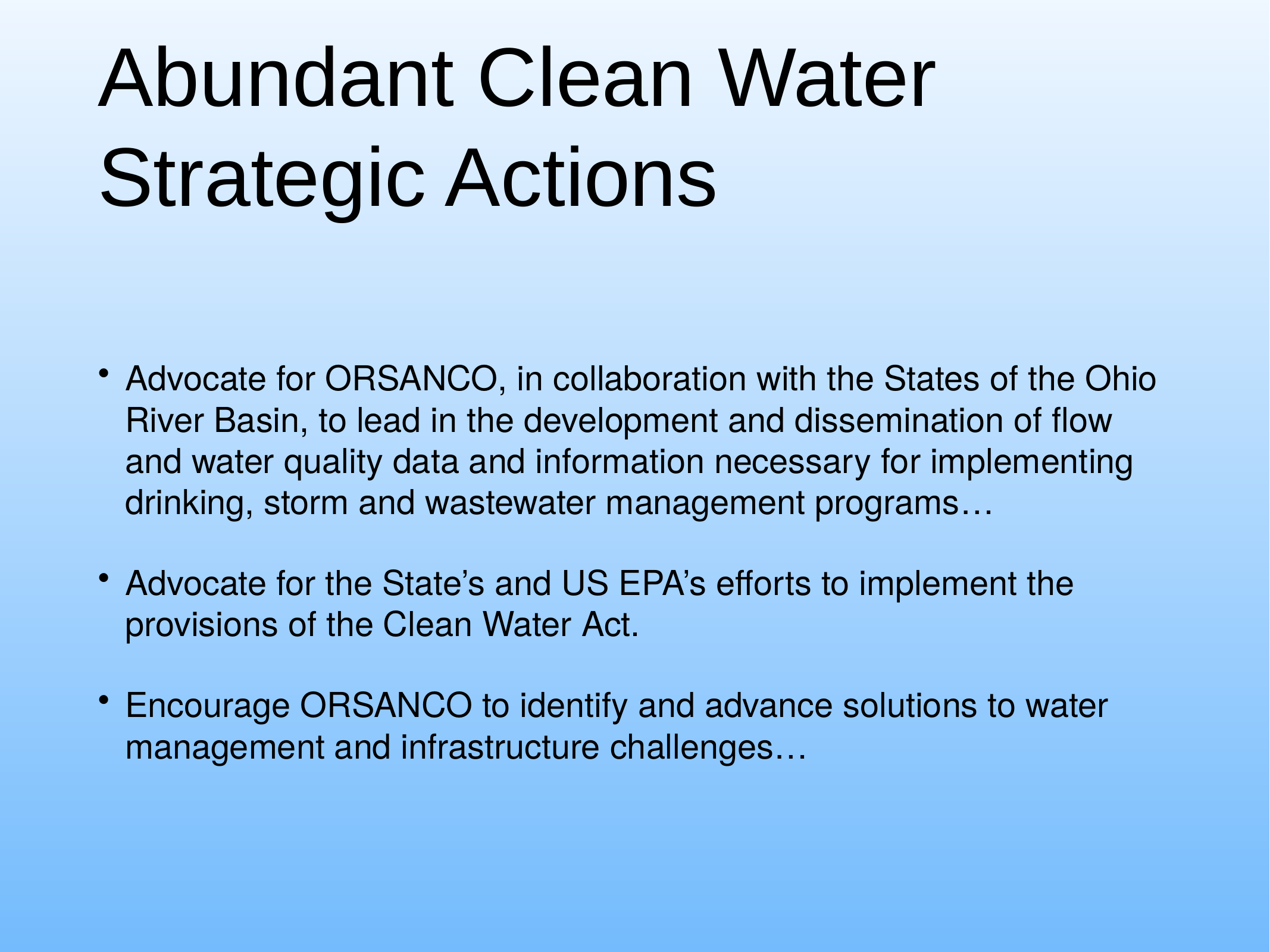

# Abundant Clean Water Strategic Actions
Advocate for ORSANCO, in collaboration with the States of the Ohio River Basin, to lead in the development and dissemination of flow and water quality data and information necessary for implementing drinking, storm and wastewater management programs…
Advocate for the State’s and US EPA’s efforts to implement the provisions of the Clean Water Act.
Encourage ORSANCO to identify and advance solutions to water management and infrastructure challenges…